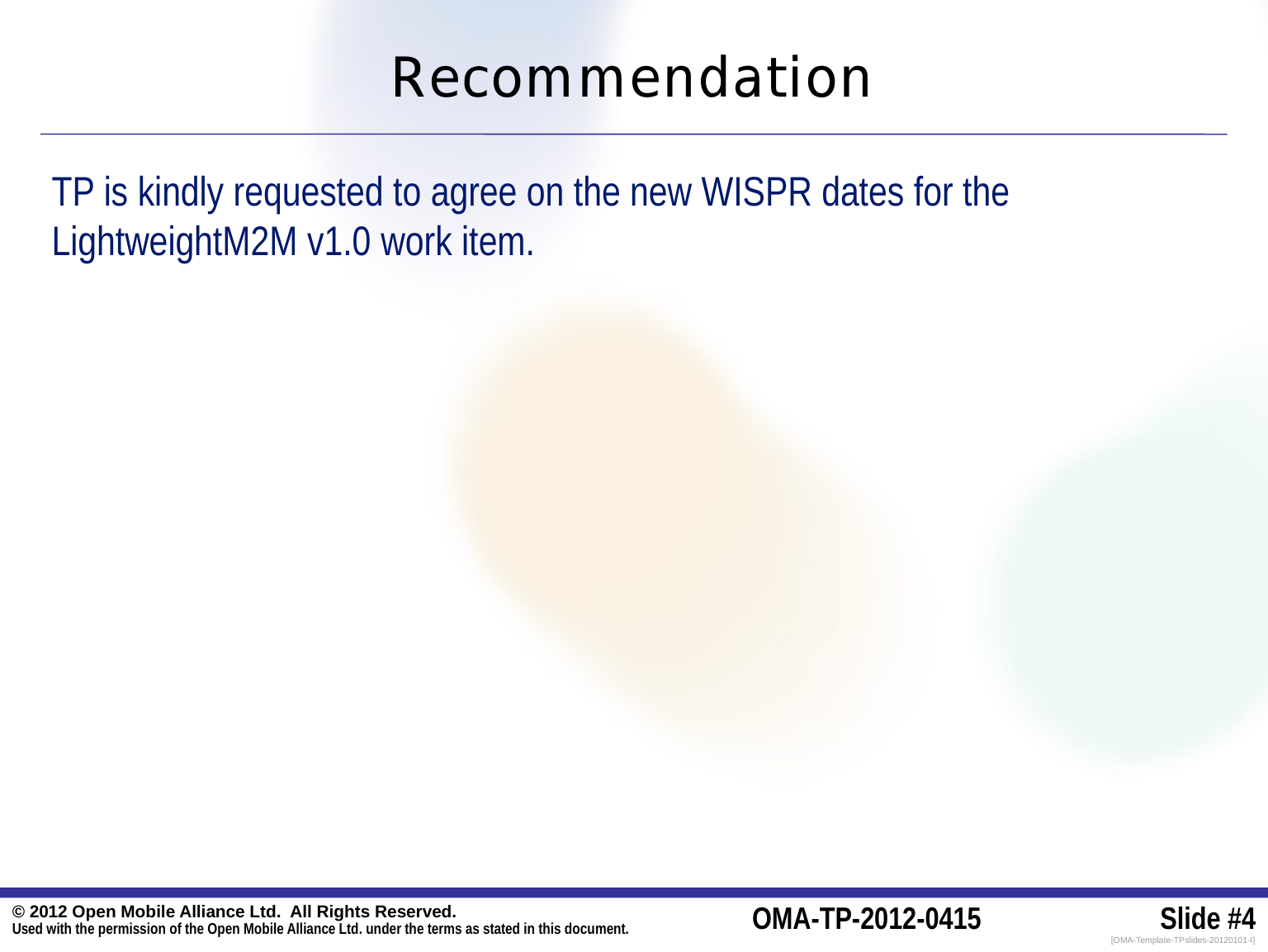

# Recommendation
TP is kindly requested to agree on the new WISPR dates for the LightweightM2M v1.0 work item.